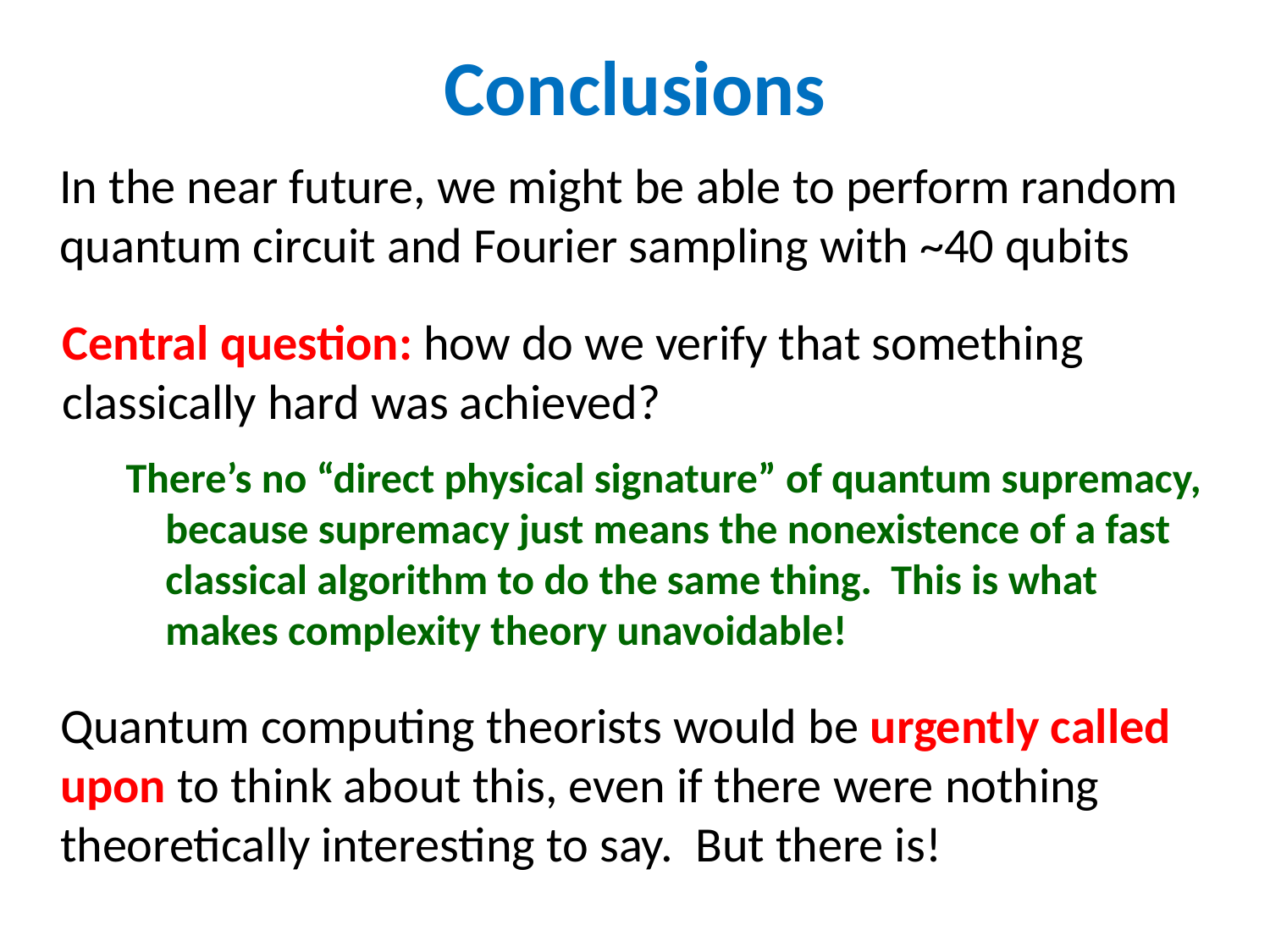

Conclusions
In the near future, we might be able to perform random quantum circuit and Fourier sampling with ~40 qubits
Central question: how do we verify that something classically hard was achieved?
There’s no “direct physical signature” of quantum supremacy, because supremacy just means the nonexistence of a fast classical algorithm to do the same thing.  This is what makes complexity theory unavoidable!
Quantum computing theorists would be urgently called upon to think about this, even if there were nothing theoretically interesting to say.  But there is!